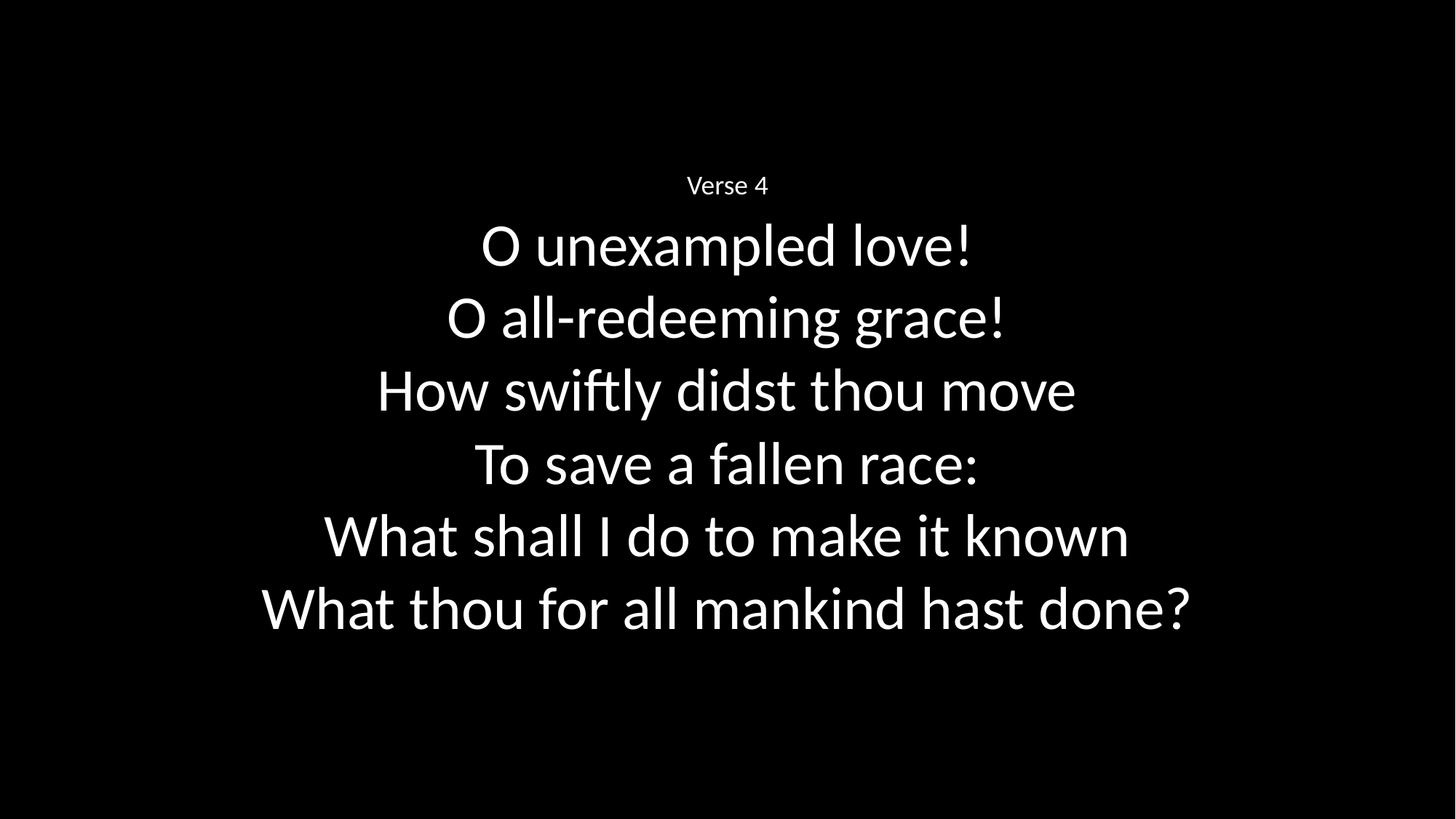

Verse 4
O unexampled love!
O all-redeeming grace!
How swiftly didst thou move
To save a fallen race:
What shall I do to make it known
What thou for all mankind hast done?